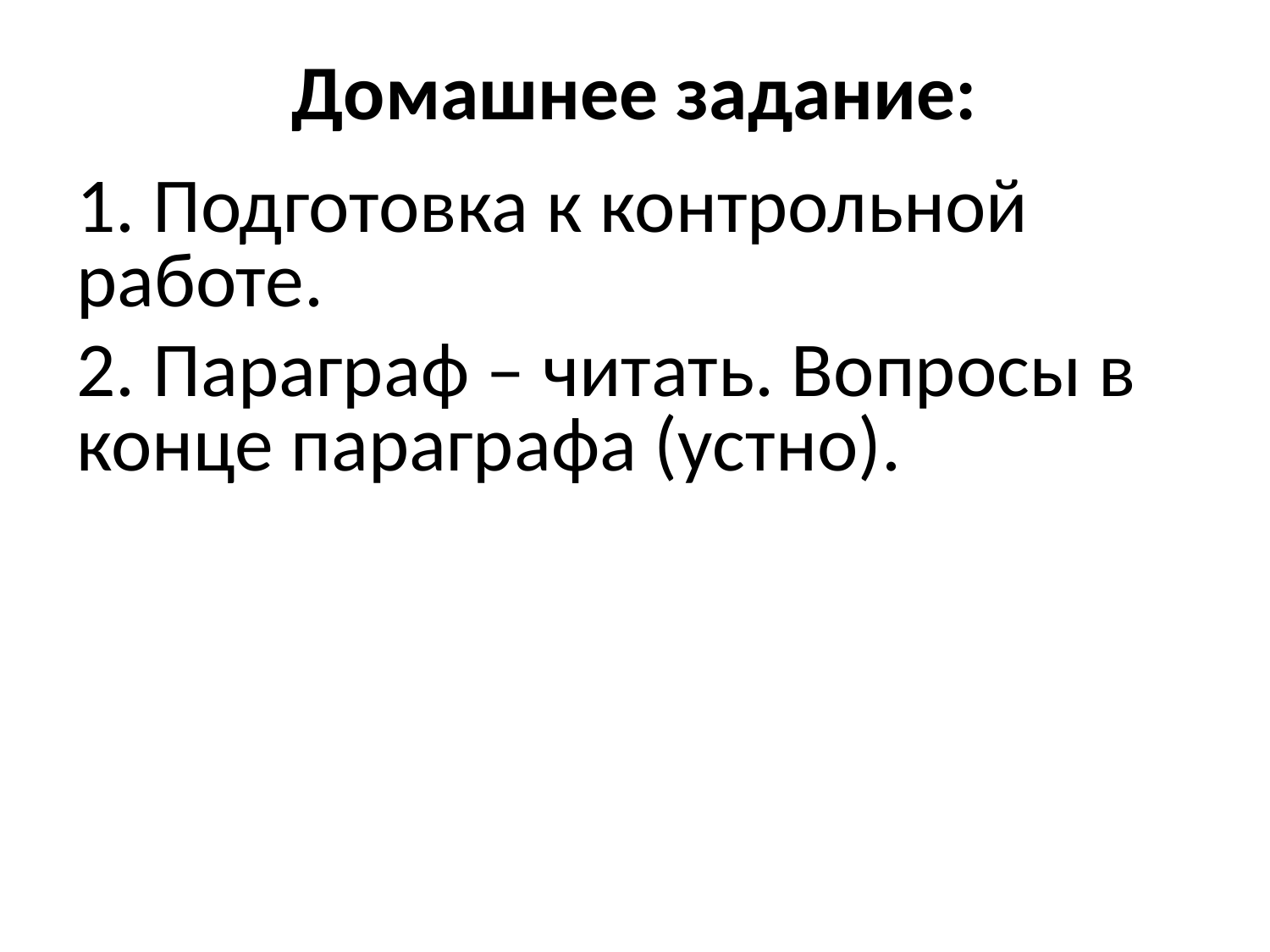

# Домашнее задание:
1. Подготовка к контрольной работе.
2. Параграф – читать. Вопросы в конце параграфа (устно).